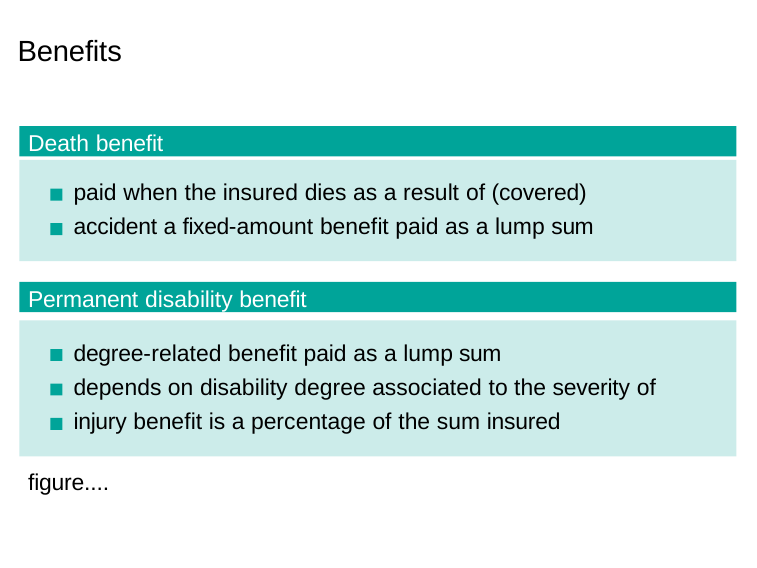

# Benefits
Death benefit

paid when the insured dies as a result of (covered) accident a fixed-amount benefit paid as a lump sum
Permanent disability benefit

degree-related benefit paid as a lump sum
depends on disability degree associated to the severity of injury benefit is a percentage of the sum insured
figure....
Jirˇí Valecký (VSB-TUO)
20 / 25